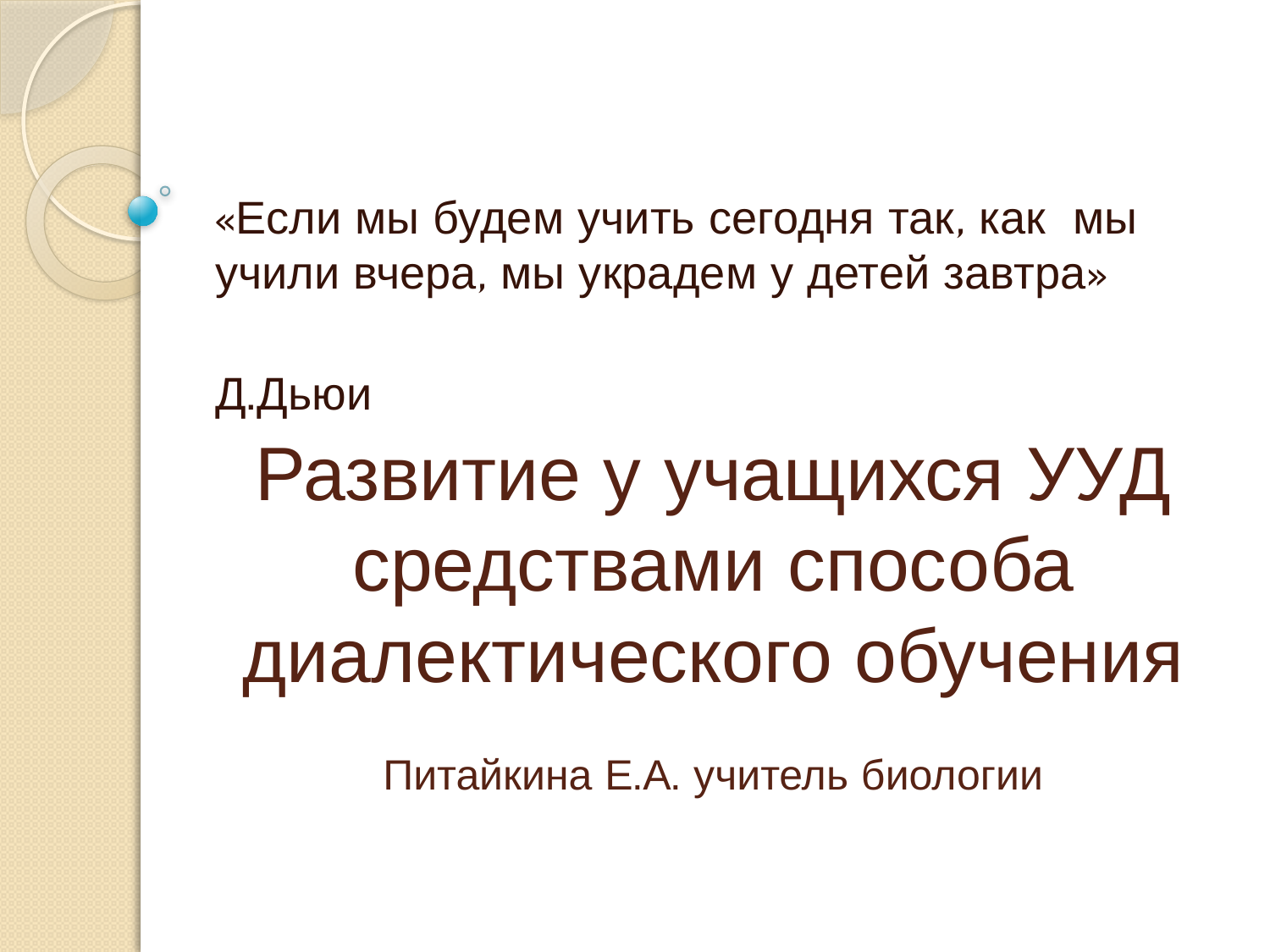

# Развитие у учащихся УУД средствами способа диалектического обучения Питайкина Е.А. учитель биологии
«Если мы будем учить сегодня так, как  мы учили вчера, мы украдем у детей завтра»
                                                                         Д.Дьюи